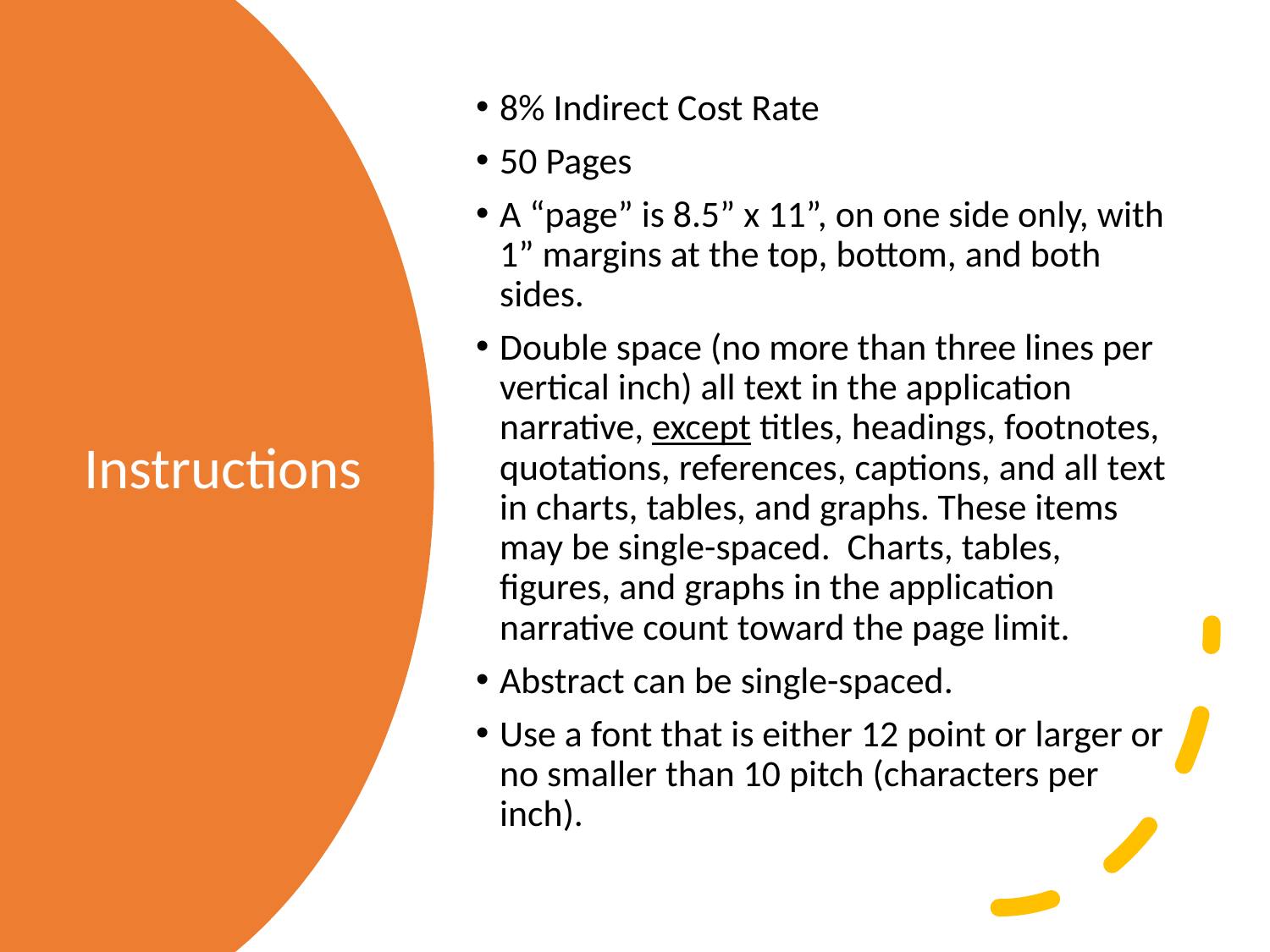

8% Indirect Cost Rate
50 Pages
A “page” is 8.5” x 11”, on one side only, with 1” margins at the top, bottom, and both sides.
Double space (no more than three lines per vertical inch) all text in the application narrative, except titles, headings, footnotes, quotations, references, captions, and all text in charts, tables, and graphs. These items may be single-spaced.  Charts, tables, figures, and graphs in the application narrative count toward the page limit.
Abstract can be single-spaced.
Use a font that is either 12 point or larger or no smaller than 10 pitch (characters per inch).

# Instructions